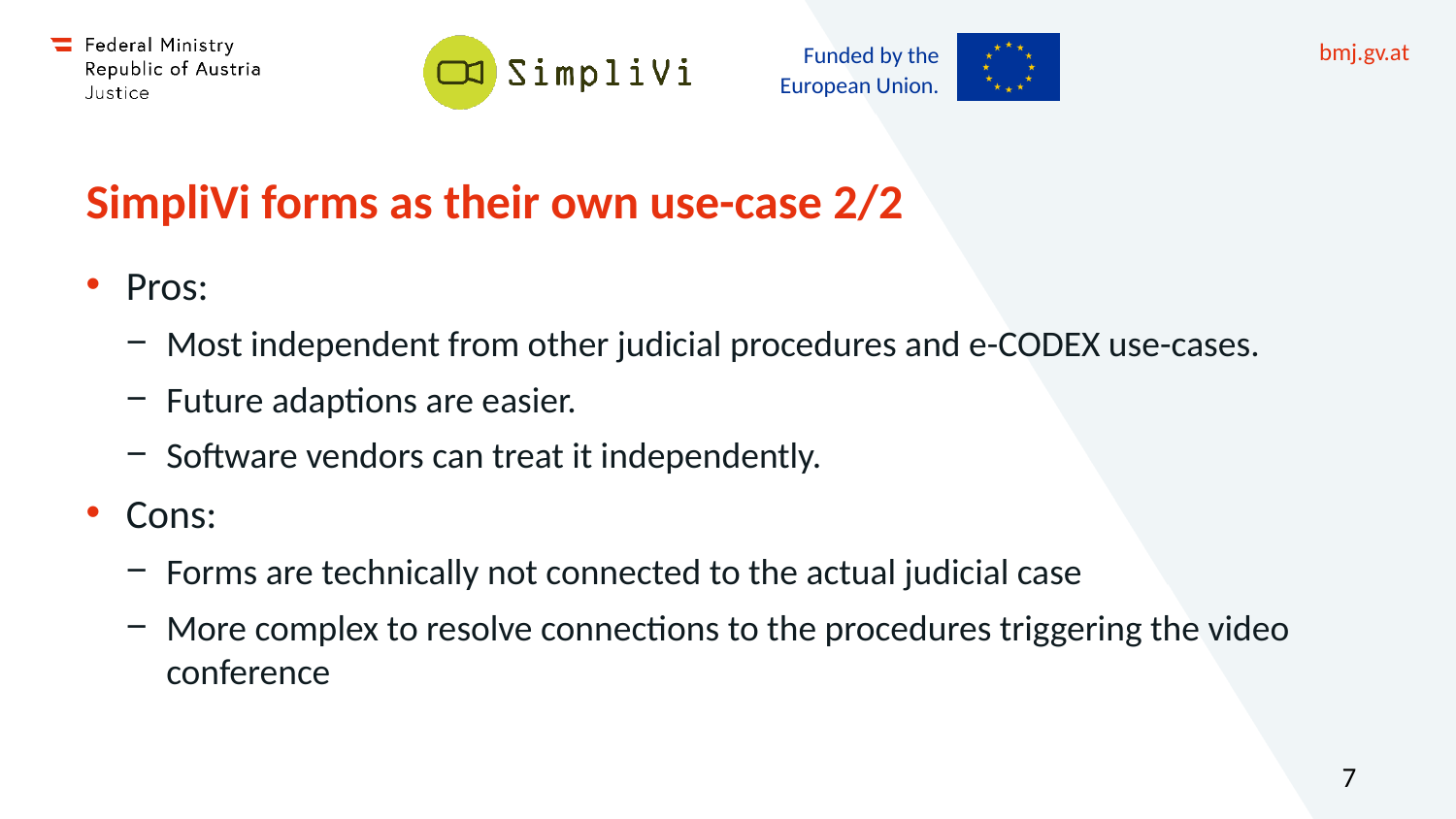

# SimpliVi forms as their own use-case 2/2
Pros:
Most independent from other judicial procedures and e-CODEX use-cases.
Future adaptions are easier.
Software vendors can treat it independently.
Cons:
Forms are technically not connected to the actual judicial case
More complex to resolve connections to the procedures triggering the video conference
7